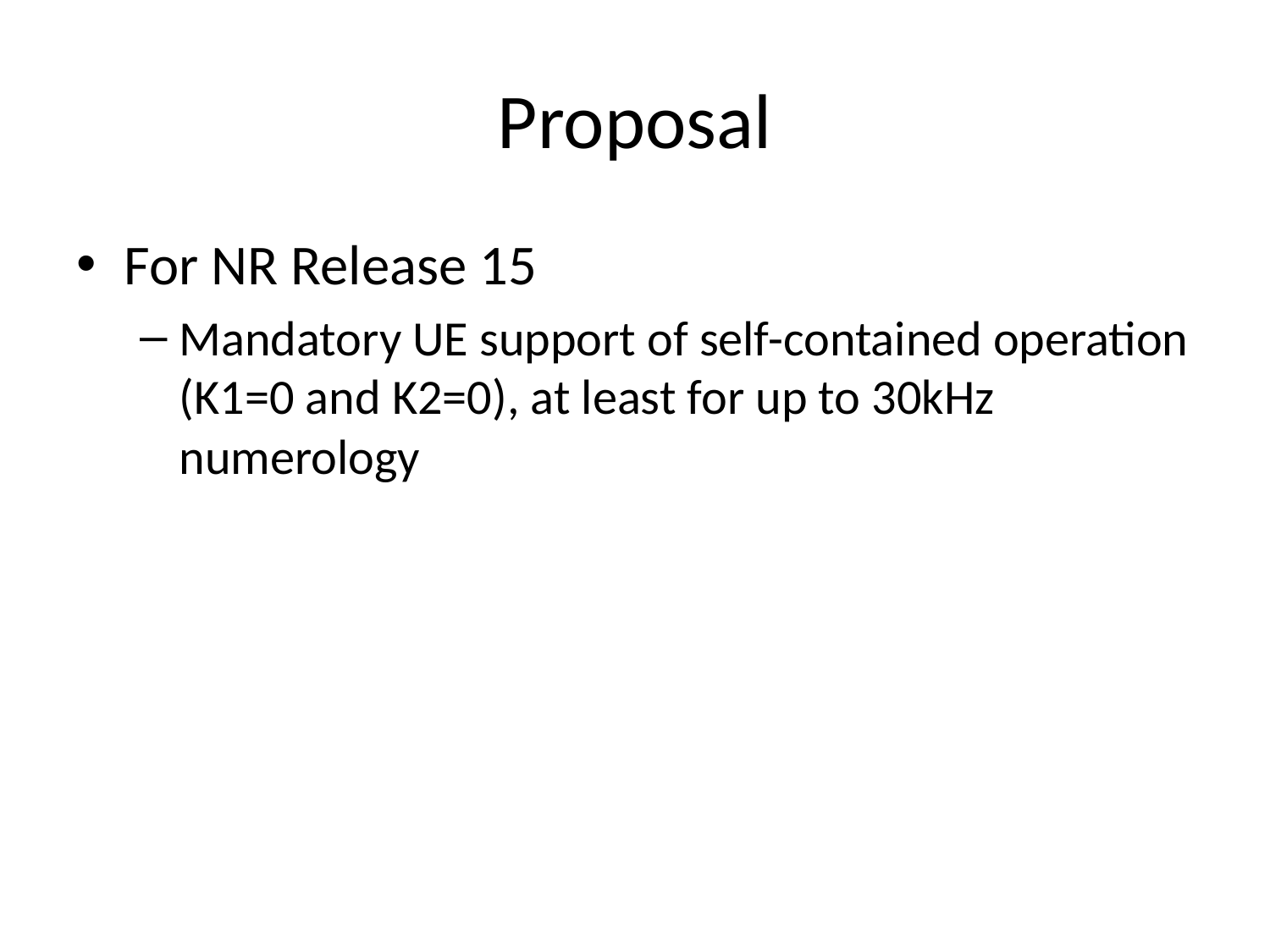

# Proposal
For NR Release 15
Mandatory UE support of self-contained operation (K1=0 and K2=0), at least for up to 30kHz numerology